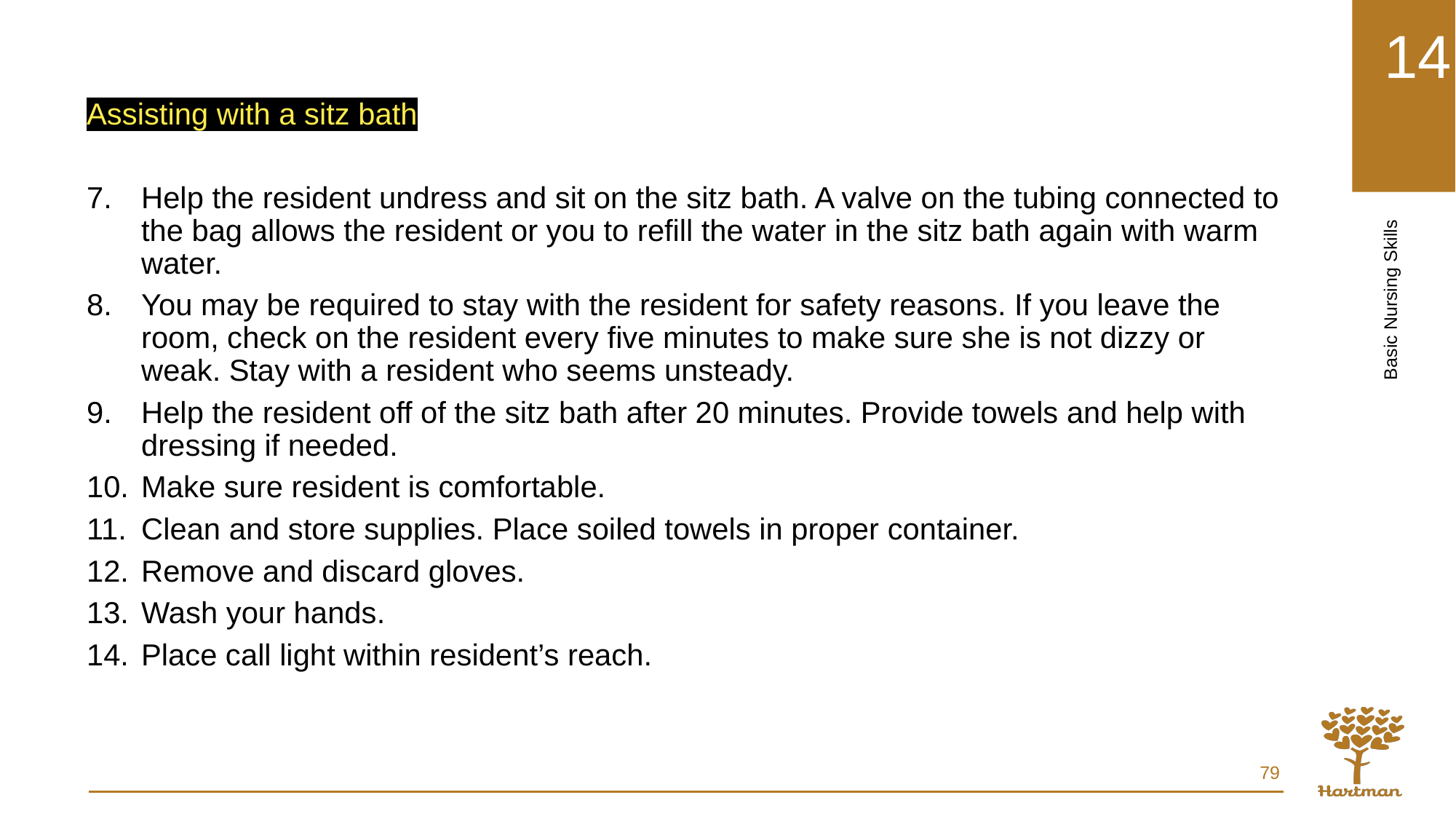

Assisting with a sitz bath

Help the resident undress and sit on the sitz bath. A valve on the tubing connected to the bag allows the resident or you to refill the water in the sitz bath again with warm water.
You may be required to stay with the resident for safety reasons. If you leave the room, check on the resident every five minutes to make sure she is not dizzy or weak. Stay with a resident who seems unsteady.
Help the resident off of the sitz bath after 20 minutes. Provide towels and help with dressing if needed.
Make sure resident is comfortable.
Clean and store supplies. Place soiled towels in proper container.
Remove and discard gloves.
Wash your hands.
Place call light within resident’s reach.

79